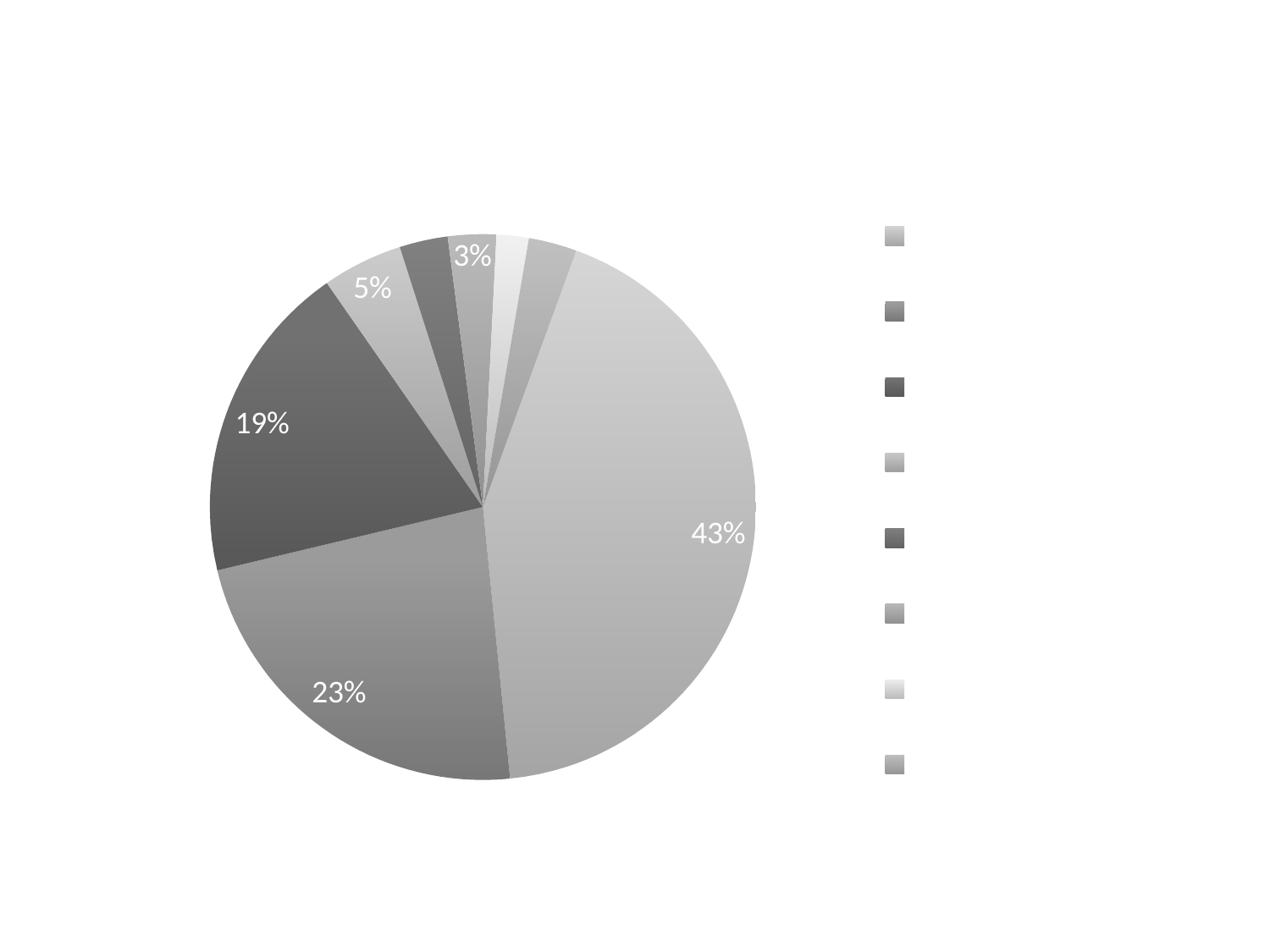

### Chart: % Monthly Social Networking Use

| Category | % Total Online Population |
|---|---|
| Vkontakte | 45.0 |
| Odnoklassniki | 24.0 |
| Mail.ru | 20.0 |
| Fotostrana.ru | 5.0 |
| Privet.ru | 3.0 |
| Moikrug.ru | 3.0 |
| Facebook.com | 2.0 |
| Other | 3.0 |